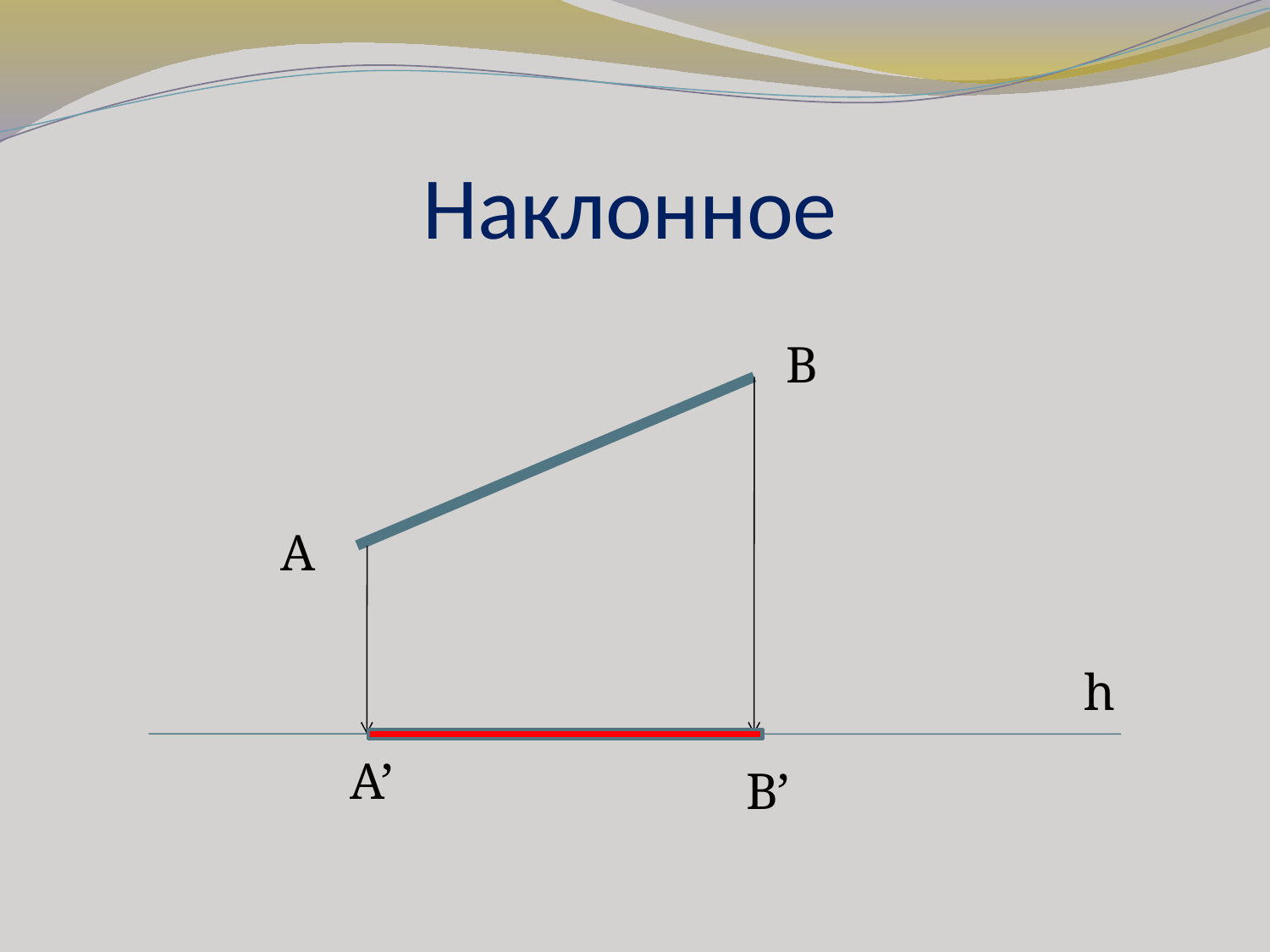

# Наклонное
B

A
h

A’
B’